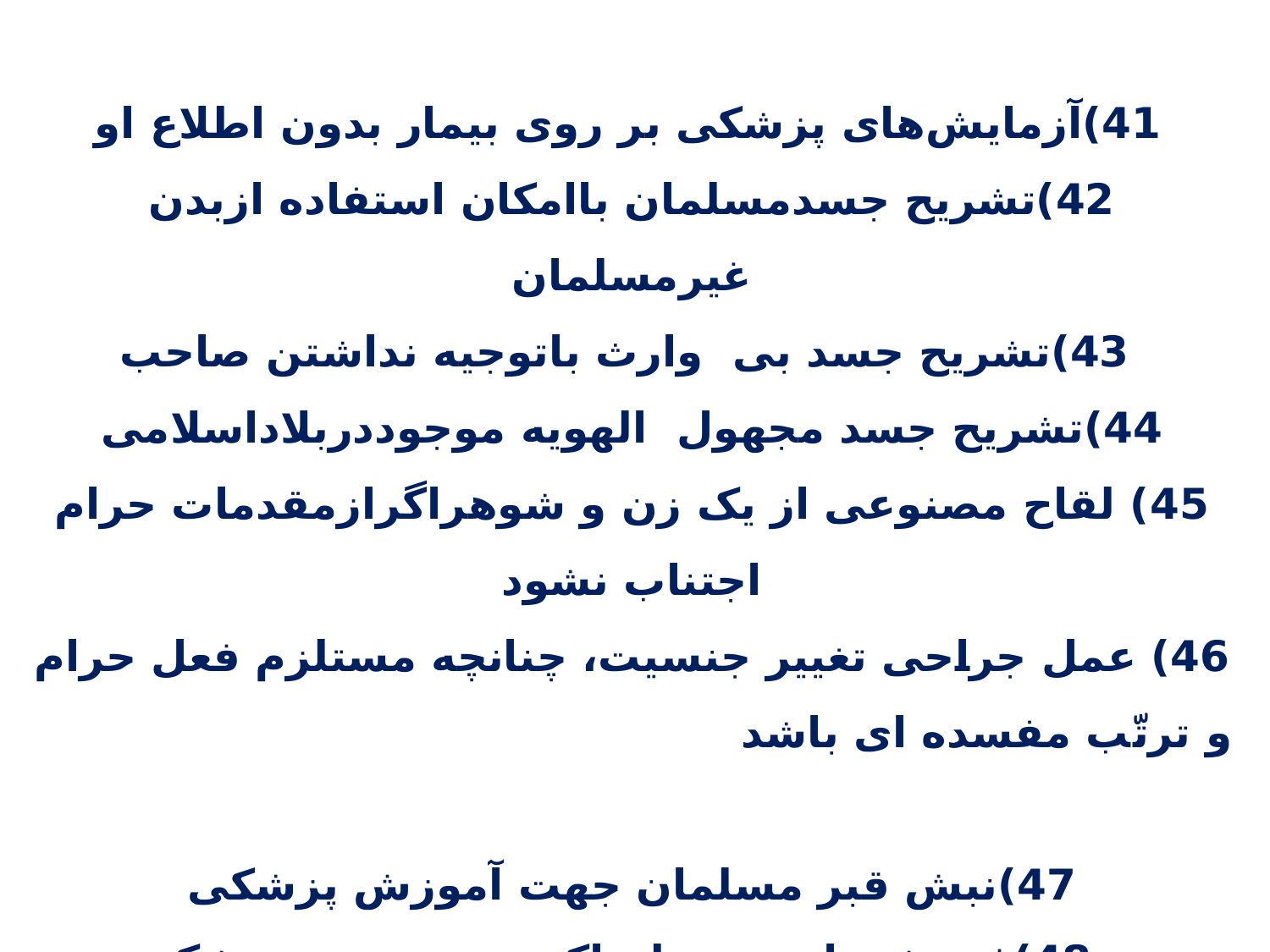

41)آزمایش‌های پزشکی بر روی بیمار بدون اطلاع او
42)تشریح جسدمسلمان باامکان استفاده ازبدن غیرمسلمان
 43)تشریح جسد بی  وارث باتوجیه نداشتن صاحب
44)تشریح جسد مجهول  الهویه موجوددربلاداسلامی
45) لقاح مصنوعی از یک زن و شوهراگرازمقدمات حرام اجتناب نشود
46) عمل جراحی تغییر جنسیت، چنانچه مستلزم فعل حرام و ترتّب مفسده ای باشد
47)نبش قبر مسلمان جهت آموزش پزشکی
 48)فروش داروی خطرناک بدون تجویز پزشک
49)وادارکردن بیمار به استمناء درغیرمواردضروری
50) بستن لوله ها توسط زن  بدون اذن شوهر